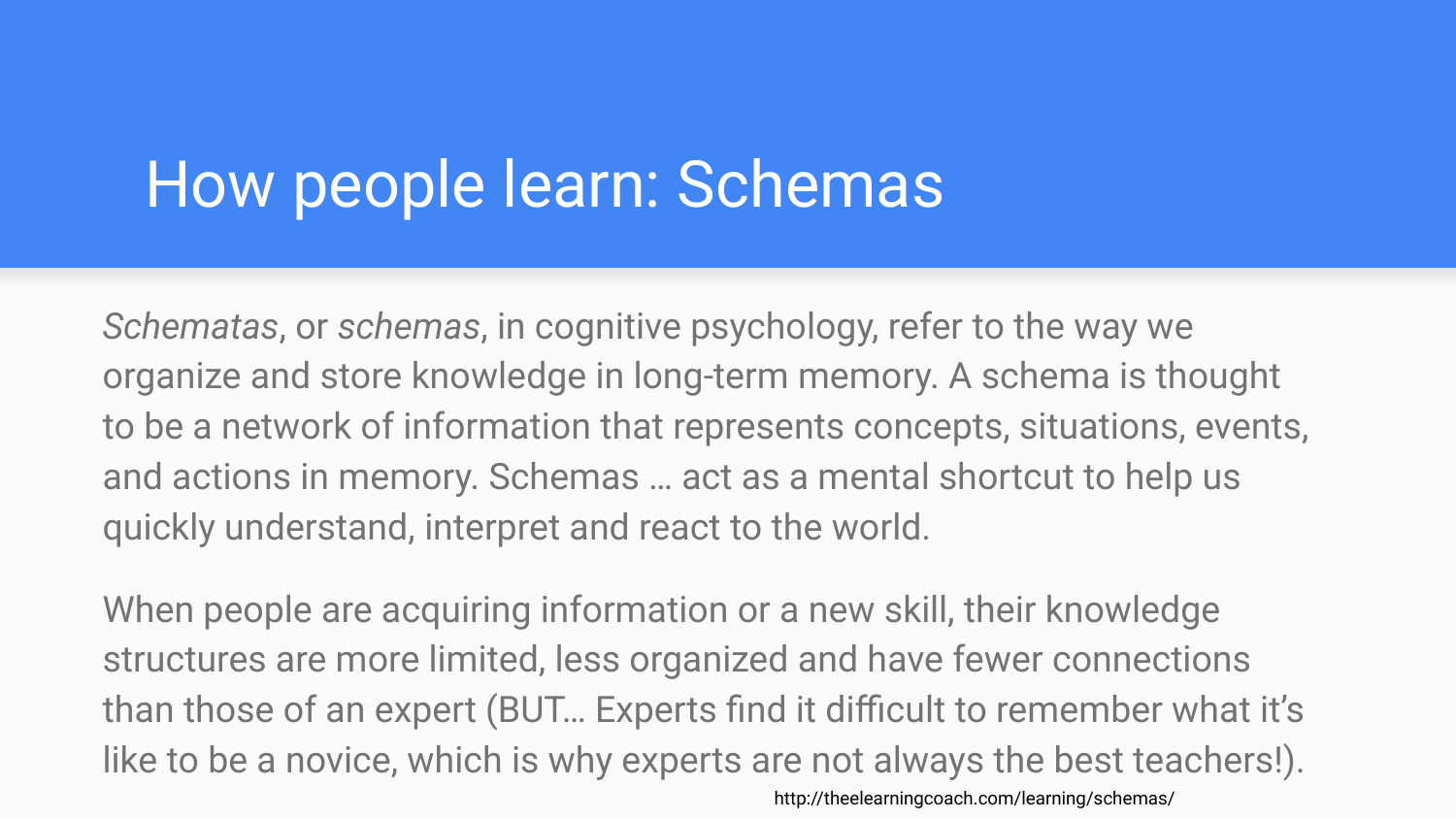

# How people learn: Schemas
Schematas, or schemas, in cognitive psychology, refer to the way we organize and store knowledge in long-term memory. A schema is thought to be a network of information that represents concepts, situations, events, and actions in memory. Schemas … act as a mental shortcut to help us quickly understand, interpret and react to the world.
When people are acquiring information or a new skill, their knowledge structures are more limited, less organized and have fewer connections than those of an expert (BUT… Experts find it difficult to remember what it’s like to be a novice, which is why experts are not always the best teachers!).

http://theelearningcoach.com/learning/schemas/